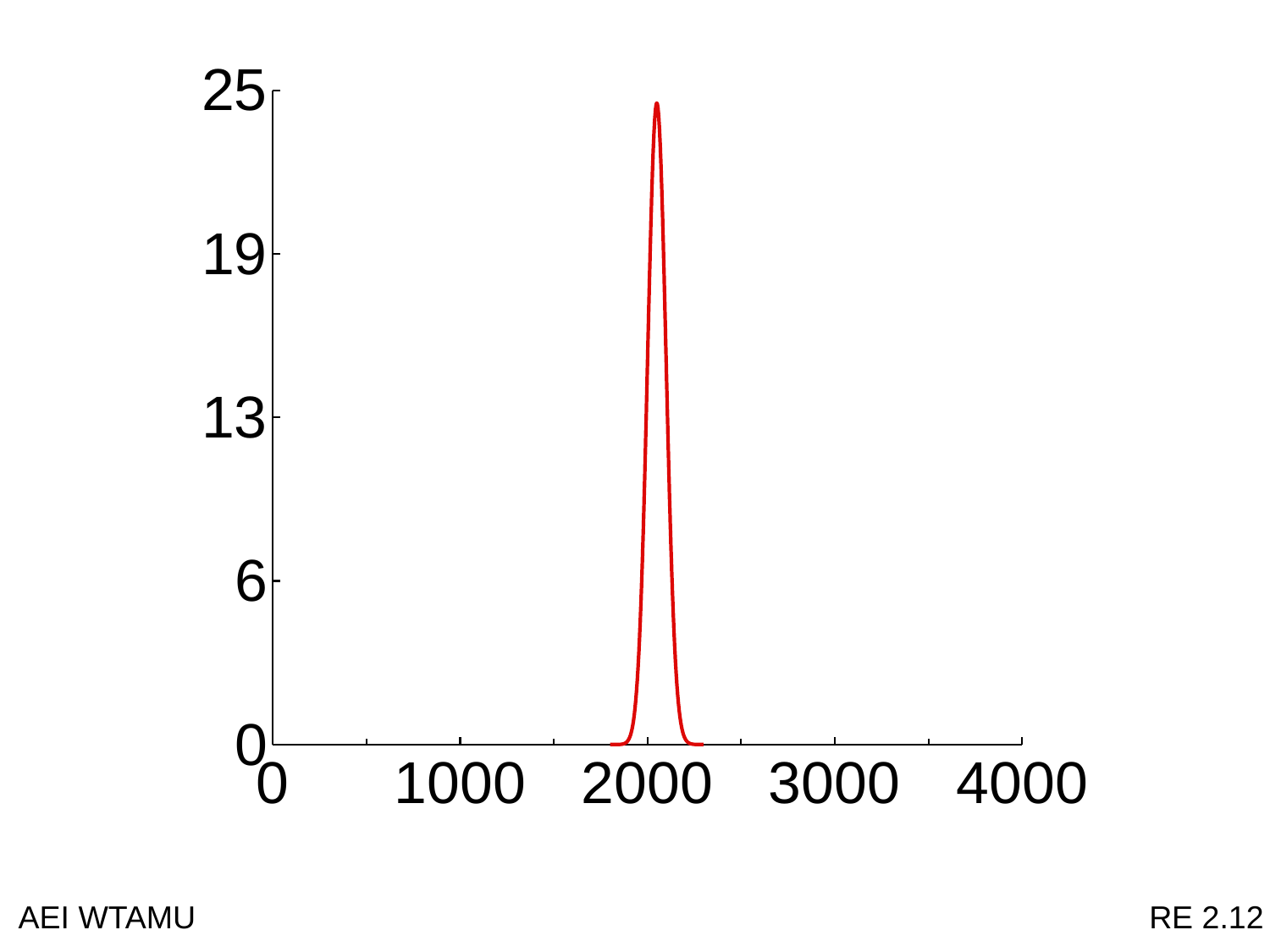

### Chart:

| Category | Series1 |
|---|---|
RE 2.12
AEI WTAMU